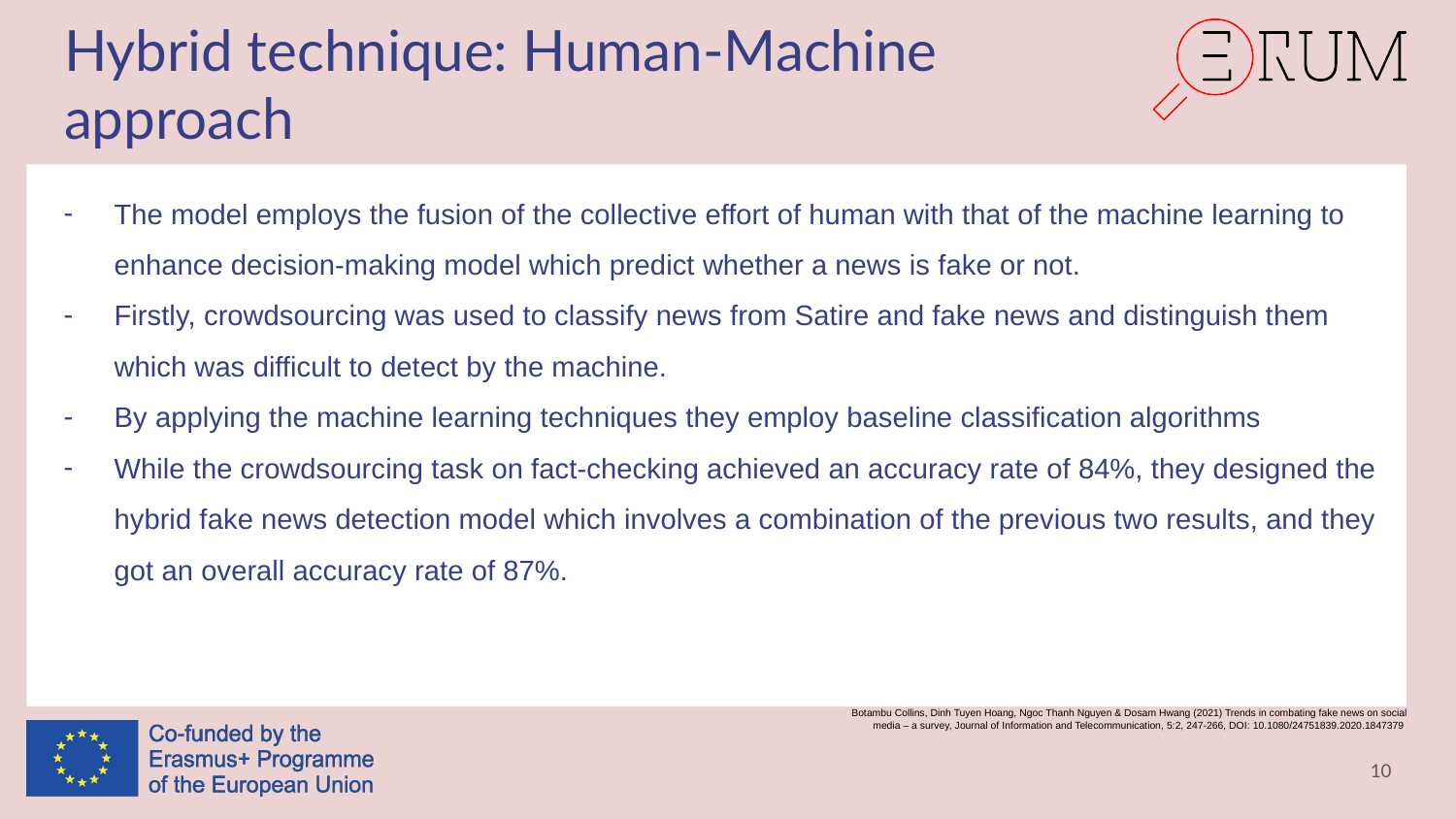

# Hybrid technique: Human-Machine approach

The model employs the fusion of the collective effort of human with that of the machine learning to enhance decision-making model which predict whether a news is fake or not.
Firstly, crowdsourcing was used to classify news from Satire and fake news and distinguish them which was difficult to detect by the machine.
By applying the machine learning techniques they employ baseline classification algorithms
While the crowdsourcing task on fact-checking achieved an accuracy rate of 84%, they designed the hybrid fake news detection model which involves a combination of the previous two results, and they got an overall accuracy rate of 87%.
Botambu Collins, Dinh Tuyen Hoang, Ngoc Thanh Nguyen & Dosam Hwang (2021) Trends in combating fake news on social media – a survey, Journal of Information and Telecommunication, 5:2, 247-266, DOI: 10.1080/24751839.2020.1847379
10